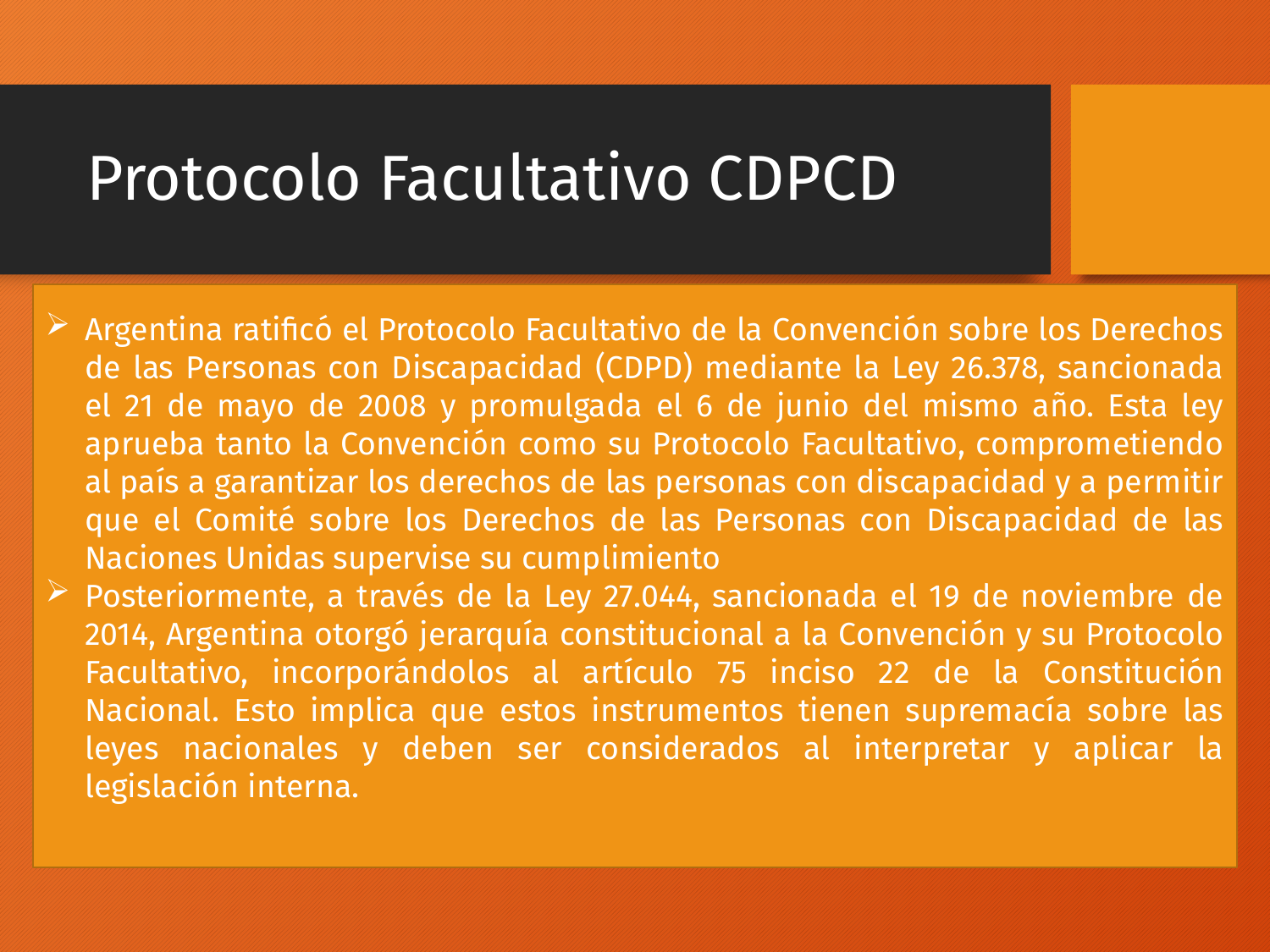

# Protocolo Facultativo CDPCD
Argentina ratificó el Protocolo Facultativo de la Convención sobre los Derechos de las Personas con Discapacidad (CDPD) mediante la Ley 26.378, sancionada el 21 de mayo de 2008 y promulgada el 6 de junio del mismo año. Esta ley aprueba tanto la Convención como su Protocolo Facultativo, comprometiendo al país a garantizar los derechos de las personas con discapacidad y a permitir que el Comité sobre los Derechos de las Personas con Discapacidad de las Naciones Unidas supervise su cumplimiento
Posteriormente, a través de la Ley 27.044, sancionada el 19 de noviembre de 2014, Argentina otorgó jerarquía constitucional a la Convención y su Protocolo Facultativo, incorporándolos al artículo 75 inciso 22 de la Constitución Nacional. Esto implica que estos instrumentos tienen supremacía sobre las leyes nacionales y deben ser considerados al interpretar y aplicar la legislación interna.